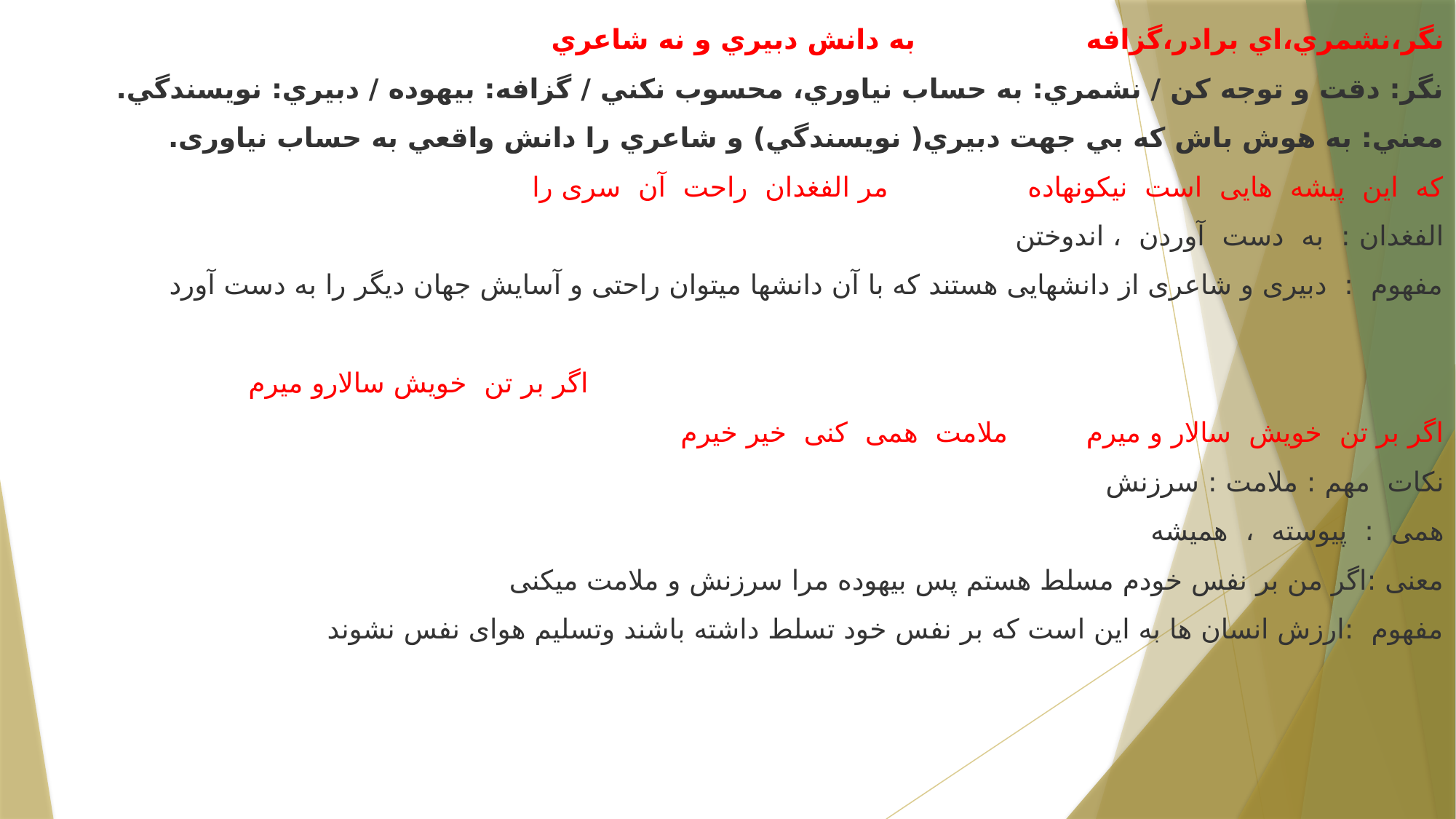

# نگر،نشمري،اي برادر،گزافه                  به دانش دبيري و نه شاعري نگر: دقت و توجه کن / نشمري: به حساب نياوري، محسوب نكني / گزافه: بيهوده / دبيري: نويسندگي. معني: به هوش باش كه بي جهت دبيري( نويسندگي) و شاعري را دانش واقعي به حساب نیاوری. که  این  پیشه  هایی  است  نیکونهاده                مر الفغدان  راحت  آن  سری را الفغدان :  به  دست  آوردن  ، اندوختن مفهوم  :  دبیری و شاعری از دانشهایی هستند که با آن دانشها میتوان راحتی و آسایش جهان دیگر را به دست آورد اگر بر تن  خویش سالارو میرم اگر بر تن  خویش  سالار و میرم         ملامت  همی  کنی  خیر خیرم نکات  مهم : ملامت : سرزنش همی  :  پیوسته  ،  همیشه معنی :اگر من بر نفس خودم مسلط هستم پس بیهوده مرا سرزنش و ملامت میکنی مفهوم  :ارزش انسان ها به این است که بر نفس خود تسلط داشته باشند وتسلیم هوای نفس نشوند